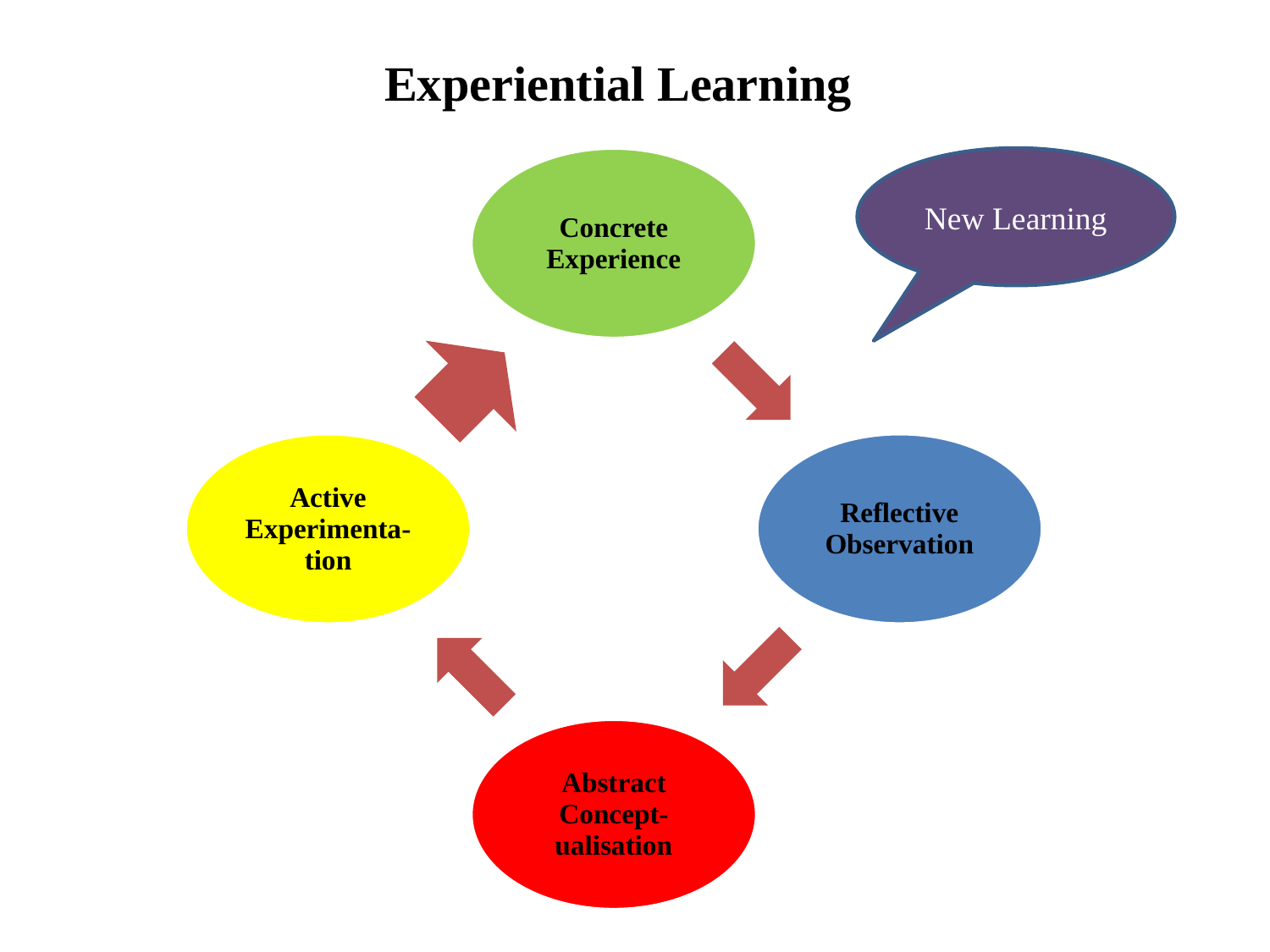

# Experiential Learning
Concrete
Experience
Reflective Observation
Abstract Concept-ualisation
Active Experimenta-tion
New Learning